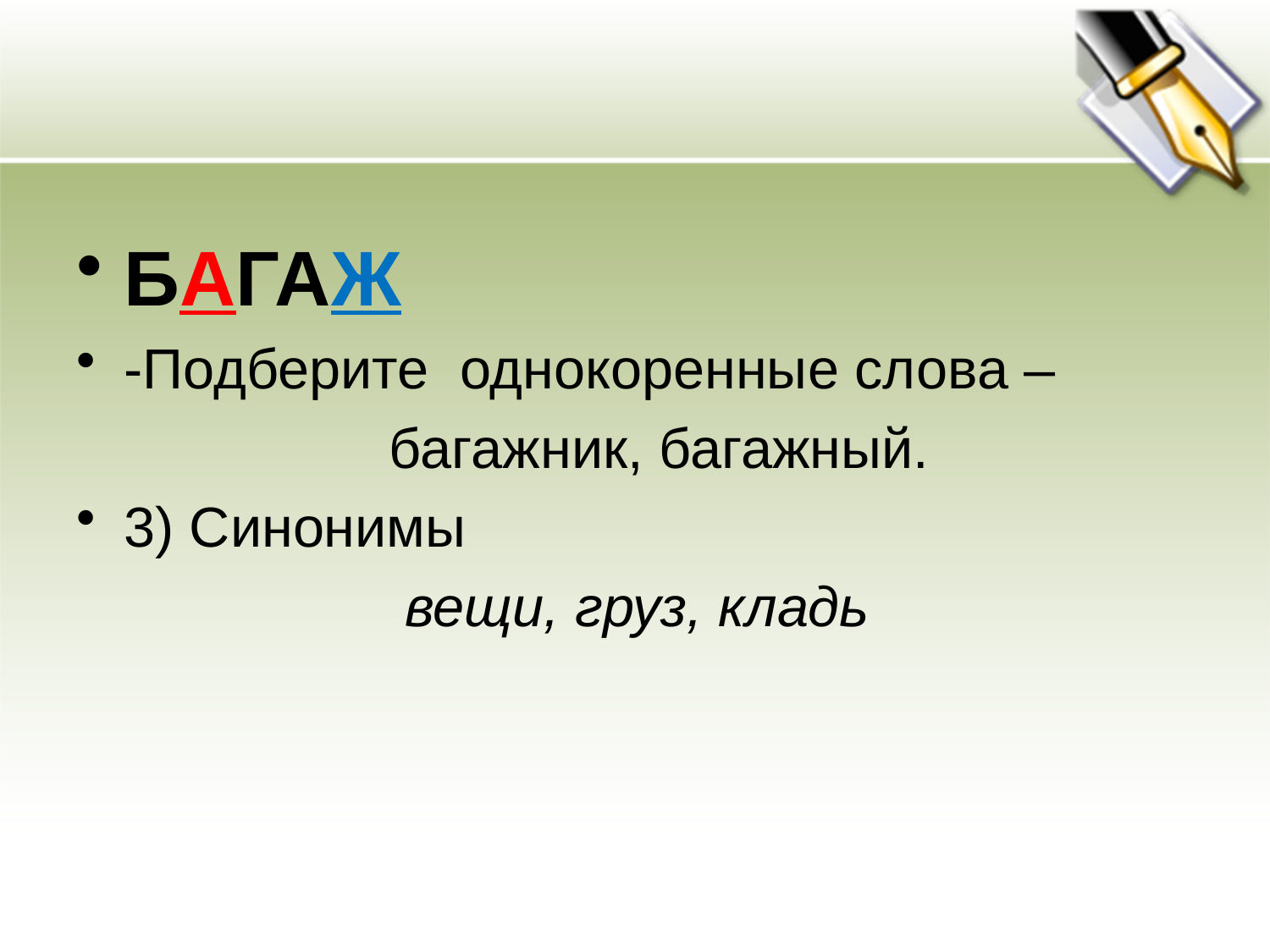

#
БАГАЖ
-Подберите  однокоренные слова –
                    багажник, багажный.
3) Синонимы
                     вещи, груз, кладь